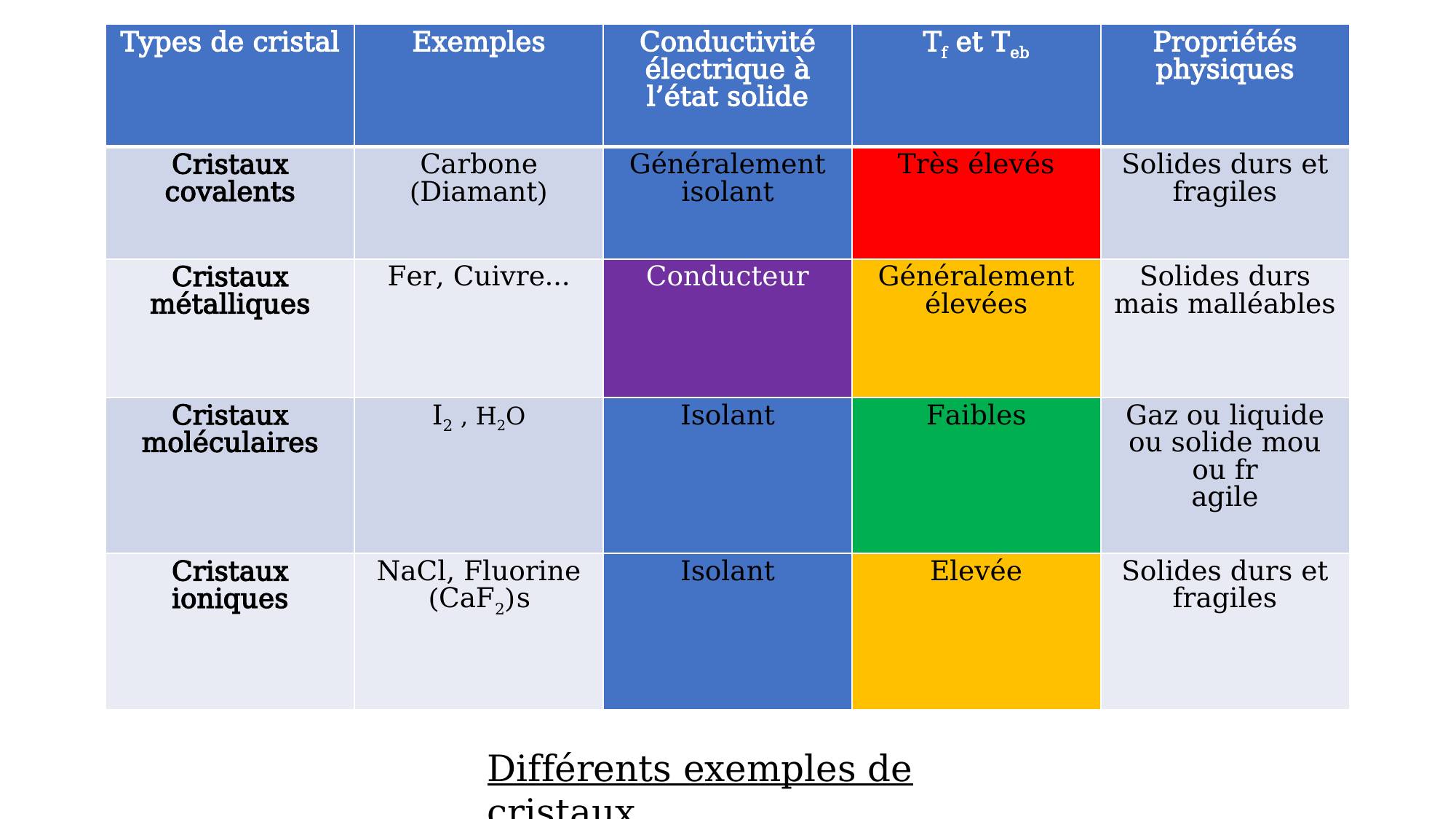

| Types de cristal | Exemples | Conductivité électrique à l’état solide | Tf et Teb | Propriétés physiques |
| --- | --- | --- | --- | --- |
| Cristaux covalents | Carbone (Diamant) | Généralement isolant | Très élevés | Solides durs et fragiles |
| Cristaux métalliques | Fer, Cuivre… | Conducteur | Généralement élevées | Solides durs mais malléables |
| Cristaux moléculaires | I2 , H2O | Isolant | Faibles | Gaz ou liquide ou solide mou ou fr agile |
| Cristaux ioniques | NaCl, Fluorine (CaF2)s | Isolant | Elevée | Solides durs et fragiles |
Différents exemples de cristaux